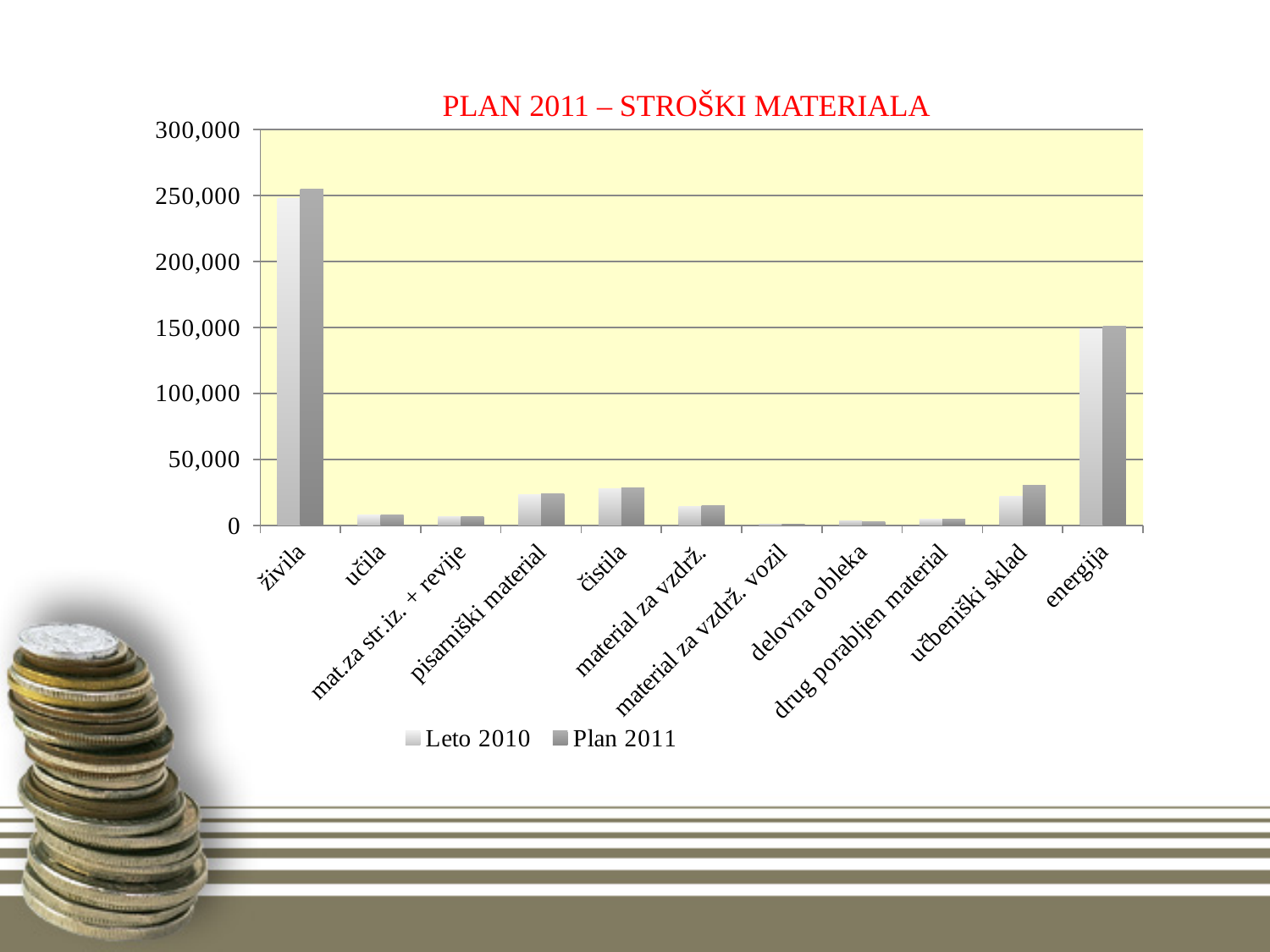

### Chart

| Category | Leto 2010 | Plan 2011 |
|---|---|---|
| živila | 247936.86 | 254631.16 |
| učila | 7754.22 | 7963.58 |
| mat.za str.iz. + revije | 6477.5 | 6652.39 |
| pisarniški material | 23011.829999999987 | 23633.149999999987 |
| čistila | 27938.129999999986 | 28692.460000000014 |
| material za vzdrž. | 14389.230000000007 | 14777.740000000007 |
| material za vzdrž. vozil | 1058.55 | 1087.1299999999999 |
| delovna obleka | 3337.42 | 3000.0 |
| drug porabljen material | 4471.3 | 4592.03 |
| učbeniški sklad | 22284.38 | 30000.0 |
| energija | 149188.28 | 151026.14 |
# PLAN 2011 – STROŠKI MATERIALA